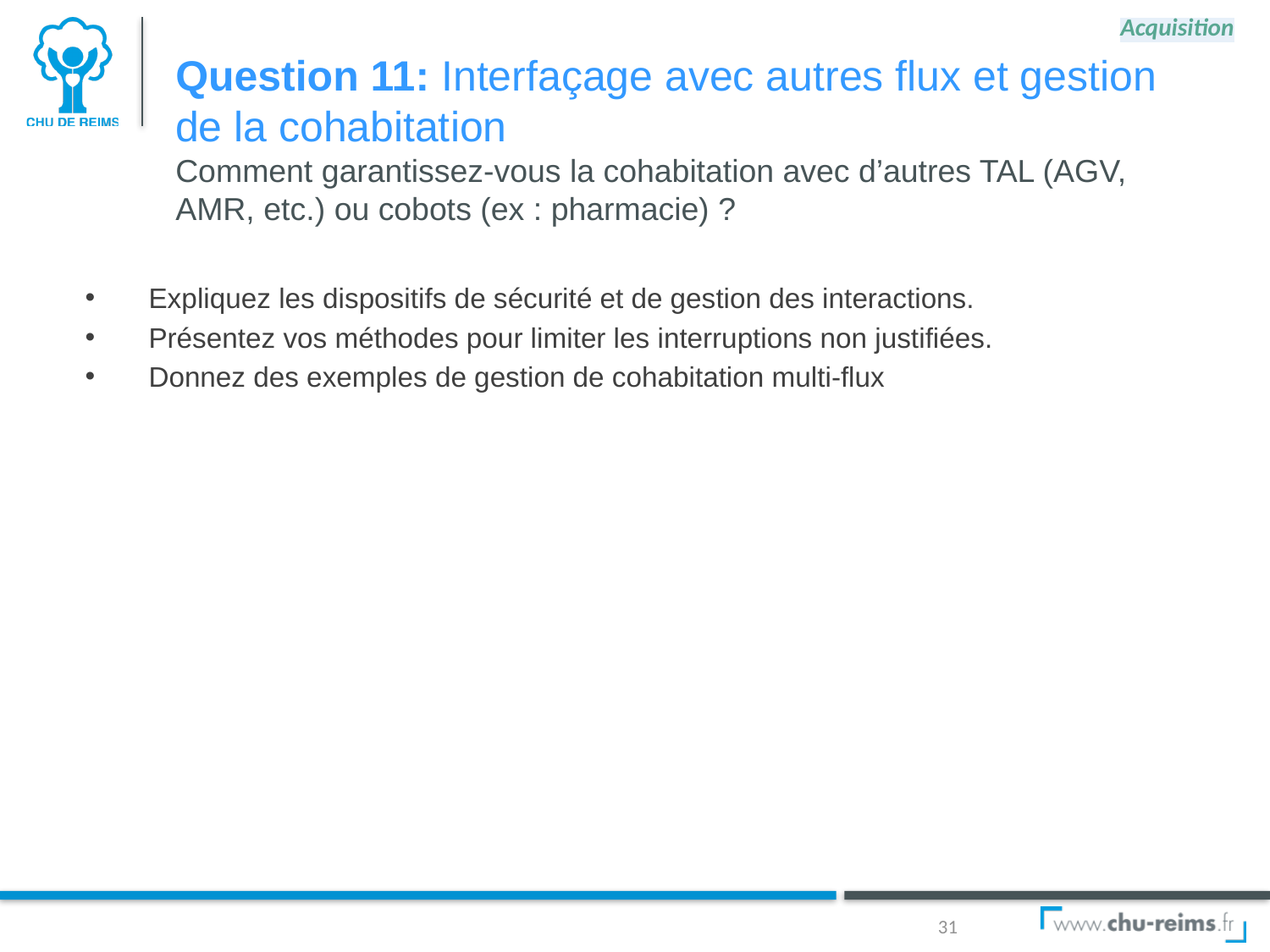

Acquisition
# Question 11: Interfaçage avec autres flux et gestion de la cohabitation Comment garantissez-vous la cohabitation avec d’autres TAL (AGV, AMR, etc.) ou cobots (ex : pharmacie) ?
Expliquez les dispositifs de sécurité et de gestion des interactions.
Présentez vos méthodes pour limiter les interruptions non justifiées.
Donnez des exemples de gestion de cohabitation multi-flux
31